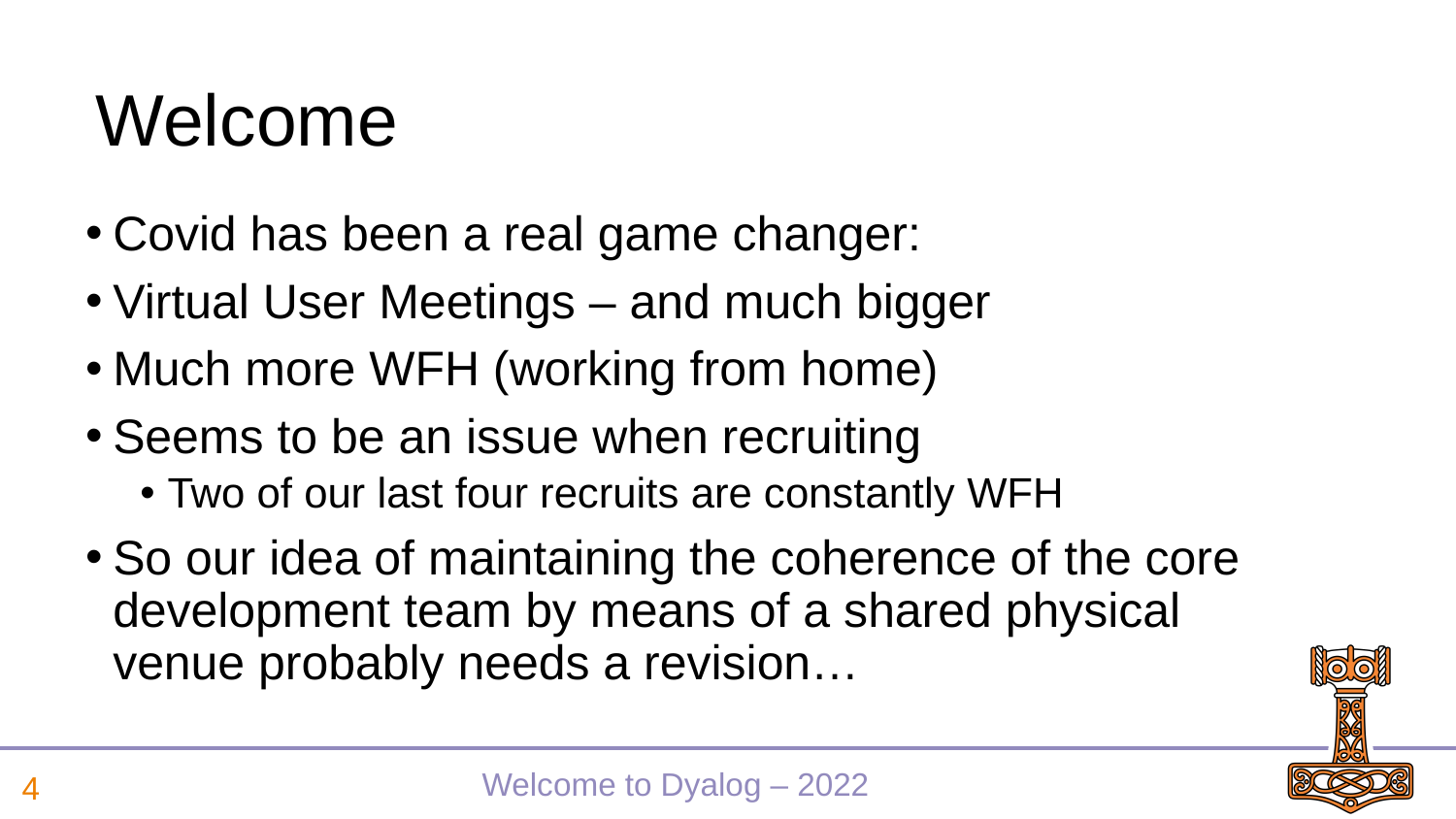

# Welcome
Covid has been a real game changer:
Virtual User Meetings – and much bigger
Much more WFH (working from home)
Seems to be an issue when recruiting
Two of our last four recruits are constantly WFH
So our idea of maintaining the coherence of the core development team by means of a shared physical venue probably needs a revision…